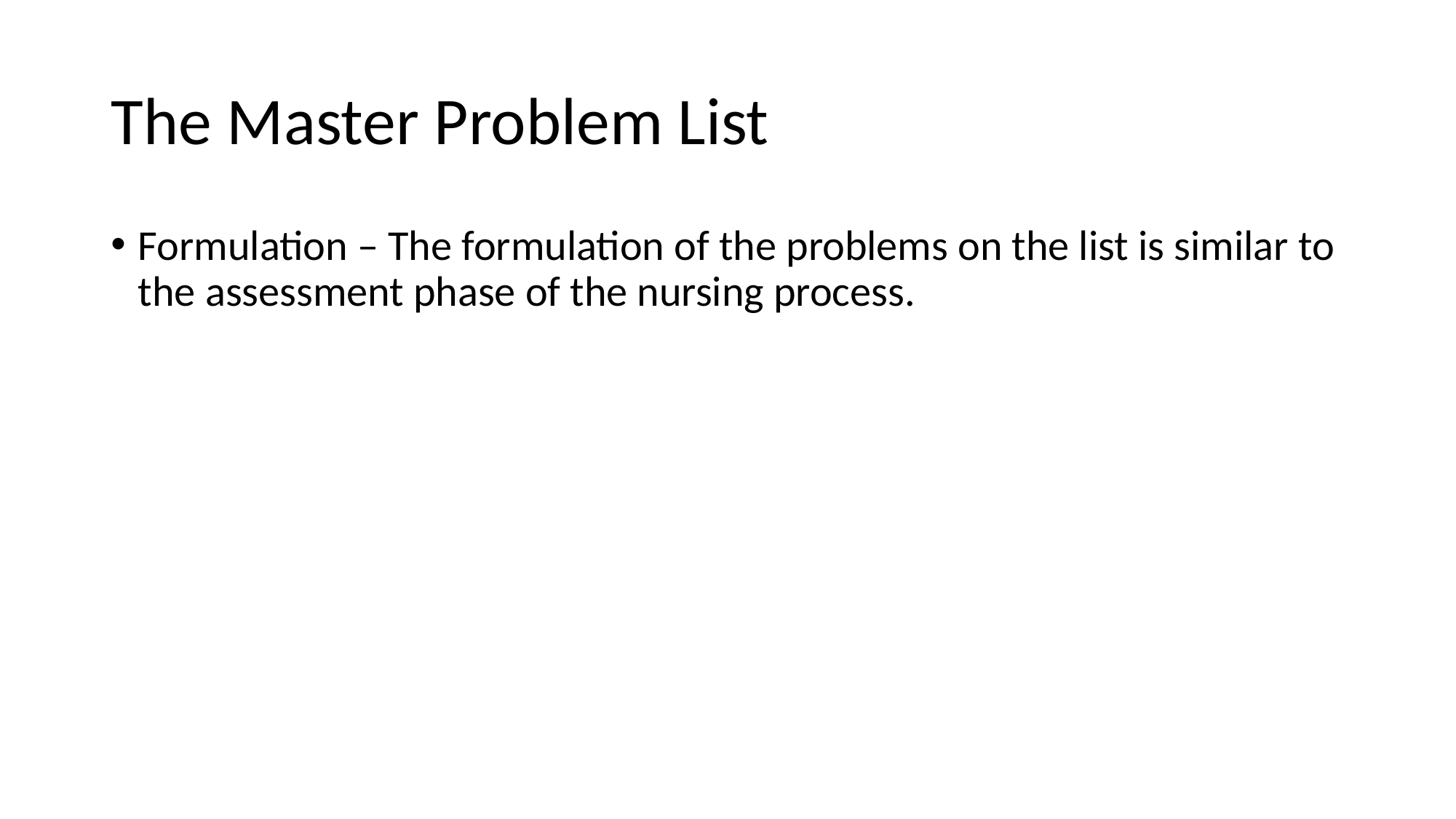

# The Master Problem List
Formulation – The formulation of the problems on the list is similar to the assessment phase of the nursing process.